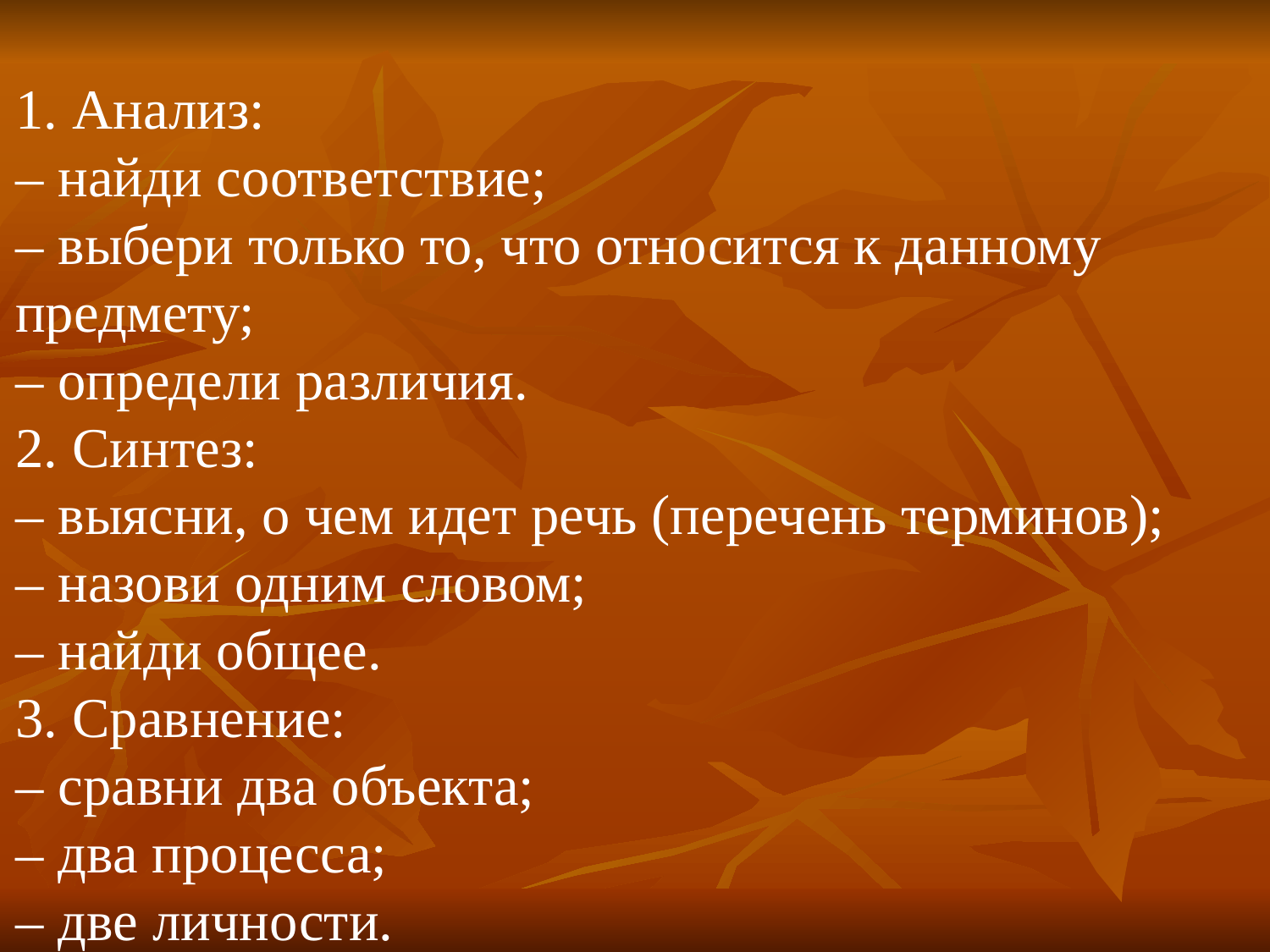

1. Анализ:
– найди соответствие;
– выбери только то, что относится к данному предмету;
– определи различия.
2. Синтез:
– выясни, о чем идет речь (перечень терминов);
– назови одним словом;
– найди общее.
3. Сравнение:
– сравни два объекта;
– два процесса;
– две личности.